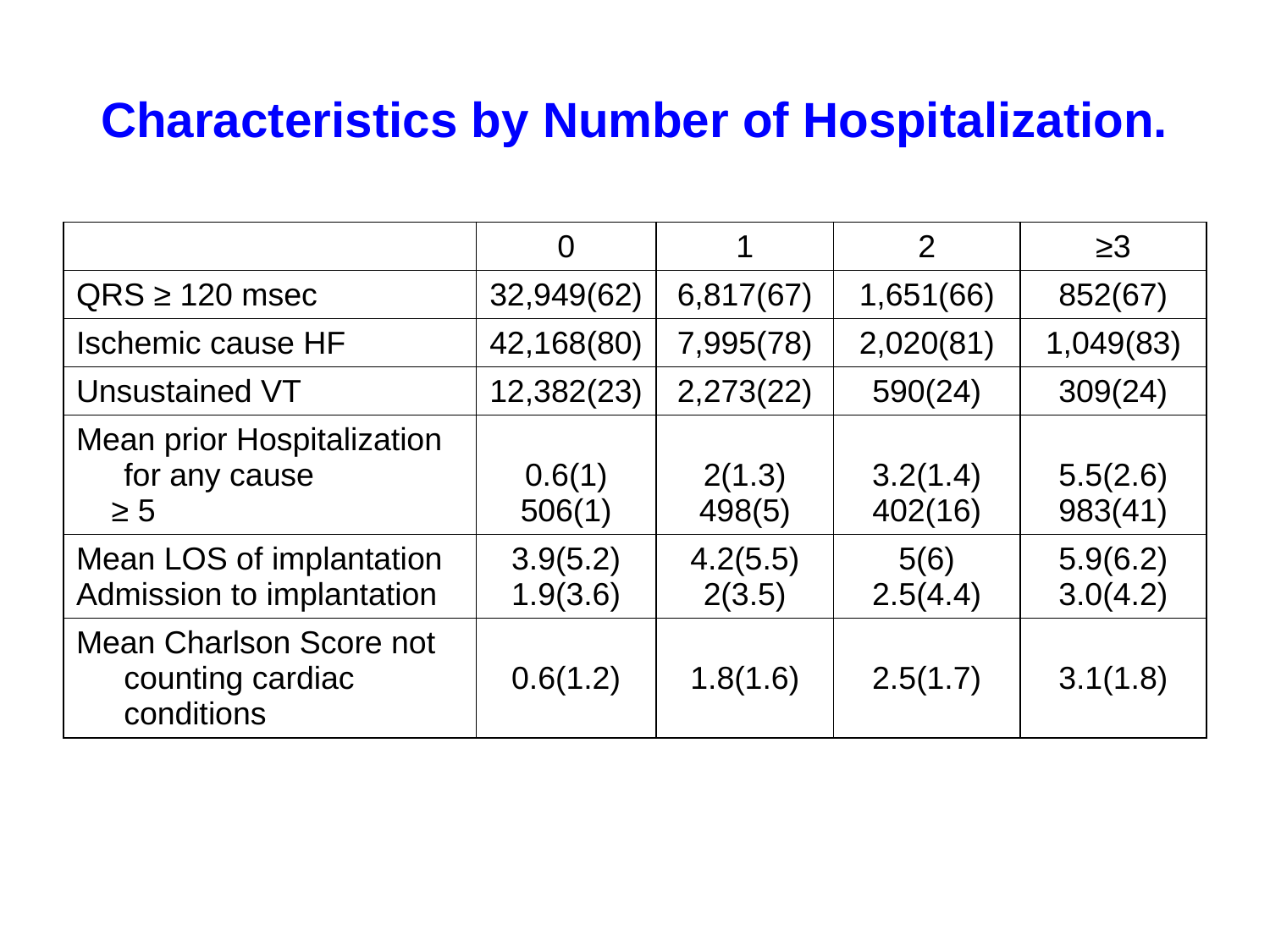

# Characteristics by Number of Hospitalization.
|  | 0 | 1 | 2 | ≥3 |
| --- | --- | --- | --- | --- |
| QRS ≥ 120 msec | 32,949(62) | 6,817(67) | 1,651(66) | 852(67) |
| Ischemic cause HF | 42,168(80) | 7,995(78) | 2,020(81) | 1,049(83) |
| Unsustained VT | 12,382(23) | 2,273(22) | 590(24) | 309(24) |
| Mean prior Hospitalization for any cause ≥ 5 | 0.6(1) 506(1) | 2(1.3) 498(5) | 3.2(1.4) 402(16) | 5.5(2.6) 983(41) |
| Mean LOS of implantation Admission to implantation | 3.9(5.2) 1.9(3.6) | 4.2(5.5) 2(3.5) | 5(6) 2.5(4.4) | 5.9(6.2) 3.0(4.2) |
| Mean Charlson Score not counting cardiac conditions | 0.6(1.2) | 1.8(1.6) | 2.5(1.7) | 3.1(1.8) |